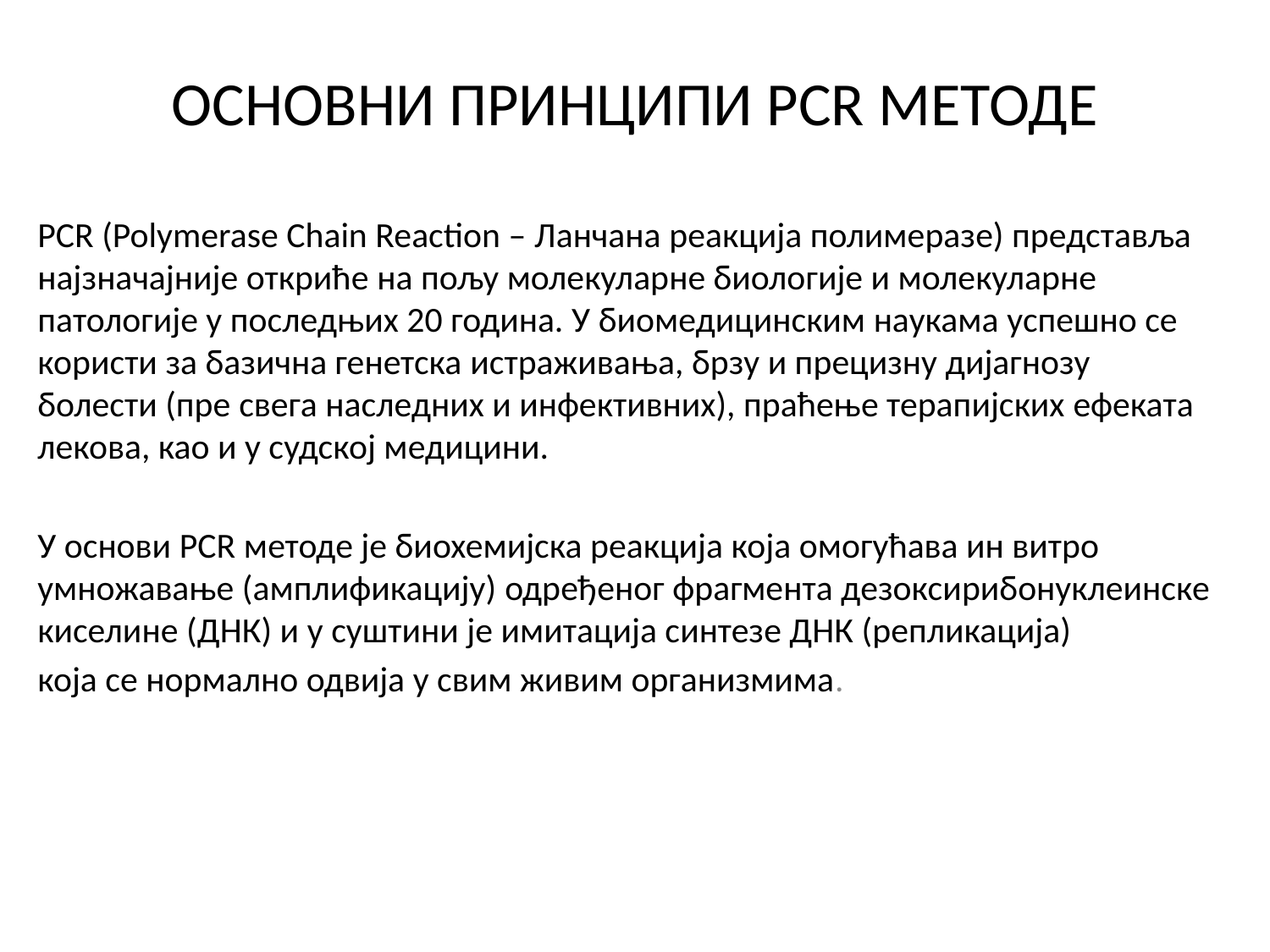

# ОСНОВНИ ПРИНЦИПИ PCR МЕТОДЕ
PCR (Polymerase Chain Reaction – Ланчана реакција полимеразе) представља најзначајније откриће на пољу молекуларне биологије и молекуларне патологије у последњих 20 година. У биомедицинским наукама успешно се користи за базична генетска истраживања, брзу и прецизну дијагнозу болести (пре свега наследних и инфективних), праћење терапијских ефеката лекова, као и у судској медицини.

У основи PCR методе је биохемијска реакција која омогућава ин витро умножавање (амплификацију) одређеног фрагмента дезоксирибонуклеинске киселине (ДНК) и у суштини је имитација синтезе ДНК (репликација)
која се нормално одвија у свим живим организмима.